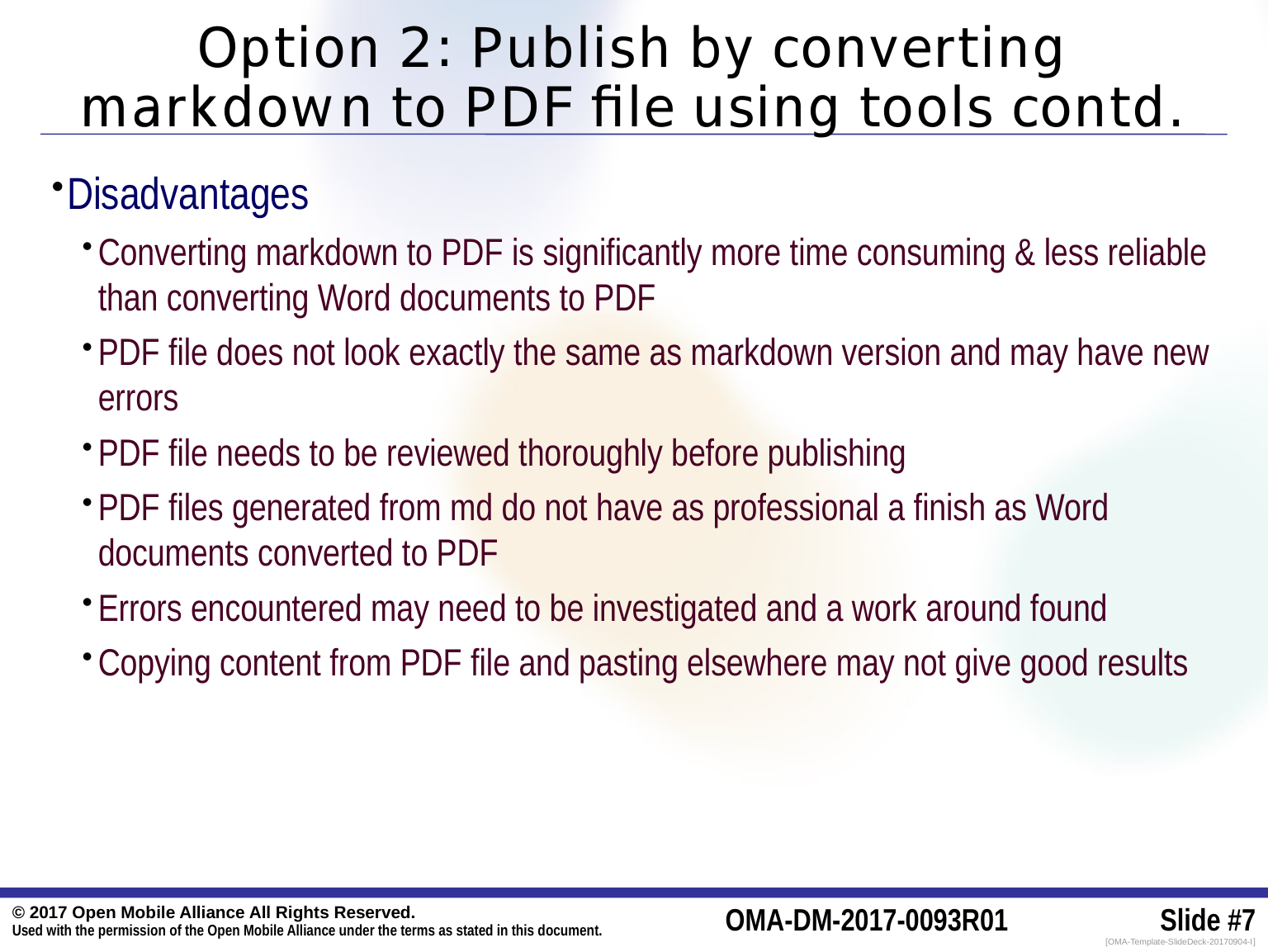

# Option 2: Publish by converting markdown to PDF file using tools contd.
Disadvantages
Converting markdown to PDF is significantly more time consuming & less reliable than converting Word documents to PDF
PDF file does not look exactly the same as markdown version and may have new errors
PDF file needs to be reviewed thoroughly before publishing
PDF files generated from md do not have as professional a finish as Word documents converted to PDF
Errors encountered may need to be investigated and a work around found
Copying content from PDF file and pasting elsewhere may not give good results